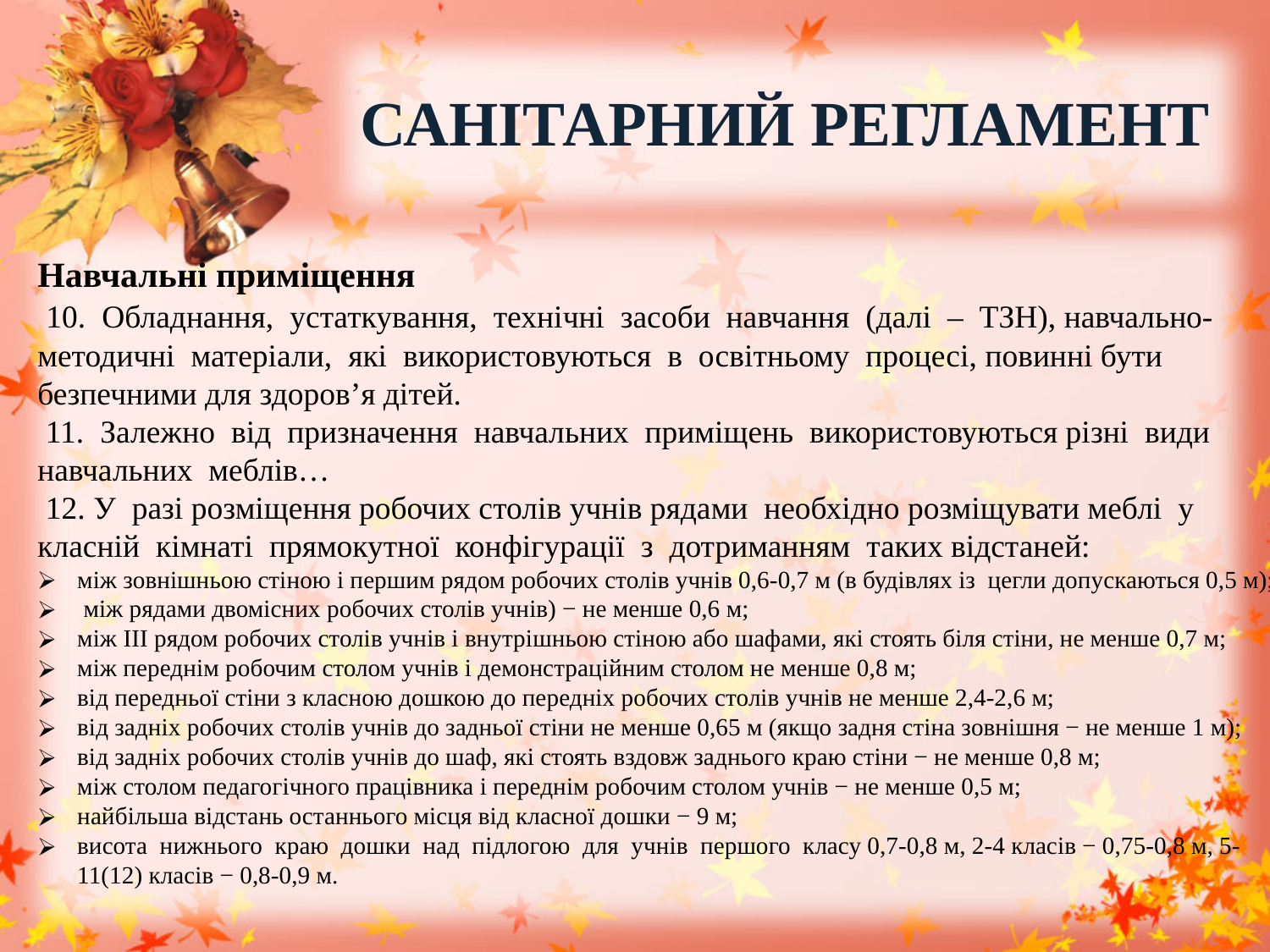

САНІТАРНИЙ РЕГЛАМЕНТ
Навчальні приміщення
 10.  Обладнання,  устаткування,  технічні  засоби  навчання  (далі  –  ТЗН), навчально-методичні  матеріали,  які  використовуються  в  освітньому  процесі, повинні бути безпечними для здоров’я дітей.
 11.  Залежно  від  призначення  навчальних  приміщень  використовуються різні  види  навчальних  меблів…
 12. У  разі розміщення робочих столів учнів рядами  необхідно розміщувати меблі  у  класній  кімнаті  прямокутної  конфігурації  з  дотриманням  таких відстаней:
між зовнішньою стіною і першим рядом робочих столів учнів 0,6-0,7 м (в будівлях із  цегли допускаються 0,5 м);
 між рядами двомісних робочих столів учнів) − не менше 0,6 м;
між III рядом робочих столів учнів і внутрішньою стіною або шафами, які стоять біля стіни, не менше 0,7 м;
між переднім робочим столом учнів і демонстраційним столом не менше 0,8 м;
від передньої стіни з класною дошкою до передніх робочих столів учнів не менше 2,4-2,6 м;
від задніх робочих столів учнів до задньої стіни не менше 0,65 м (якщо задня стіна зовнішня − не менше 1 м);
від задніх робочих столів учнів до шаф, які стоять вздовж заднього краю стіни − не менше 0,8 м;
між столом педагогічного працівника і переднім робочим столом учнів − не менше 0,5 м;
найбільша відстань останнього місця від класної дошки − 9 м;
висота  нижнього  краю  дошки  над  підлогою  для  учнів  першого  класу 0,7-0,8 м, 2-4 класів − 0,75-0,8 м, 5-11(12) класів − 0,8-0,9 м.